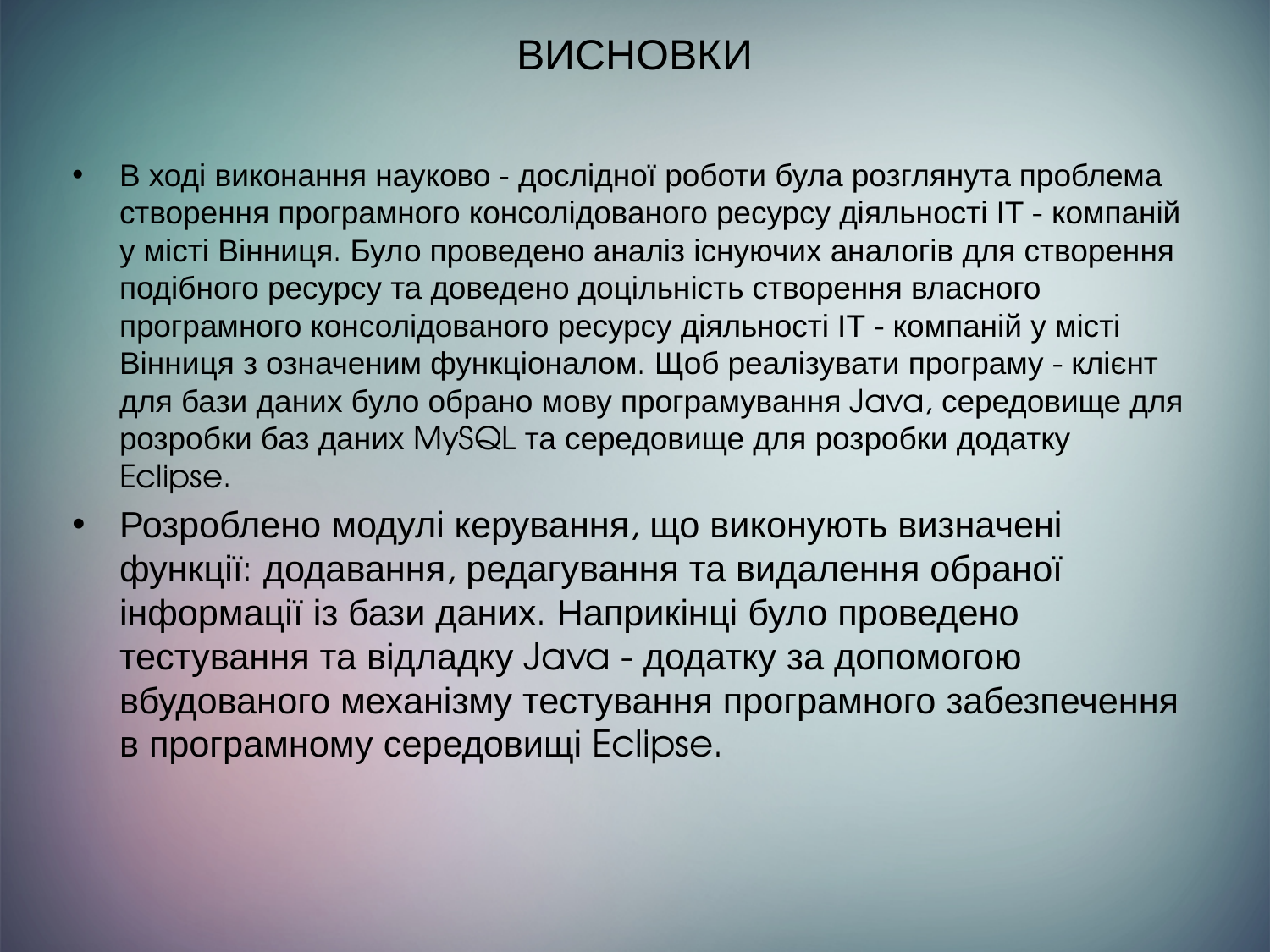

# ВИСНОВКИ
В ході виконання науково - дослідної роботи була розглянута проблема створення програмного консолідованого ресурсу діяльності ІТ - компаній у місті Вінниця. Було проведено аналіз існуючих аналогів для створення подібного ресурсу та доведено доцільність створення власного програмного консолідованого ресурсу діяльності ІТ - компаній у місті Вінниця з означеним функціоналом. Щоб реалізувати програму - клієнт для бази даних було обрано мову програмування Java, середовище для розробки баз даних MySQL та середовище для розробки додатку Eclipse.
Розроблено модулі керування, що виконують визначені функції: додавання, редагування та видалення обраної інформації із бази даних. Наприкінці було проведено тестування та відладку Java - додатку за допомогою вбудованого механізму тестування програмного забезпечення в програмному середовищі Eclipse.